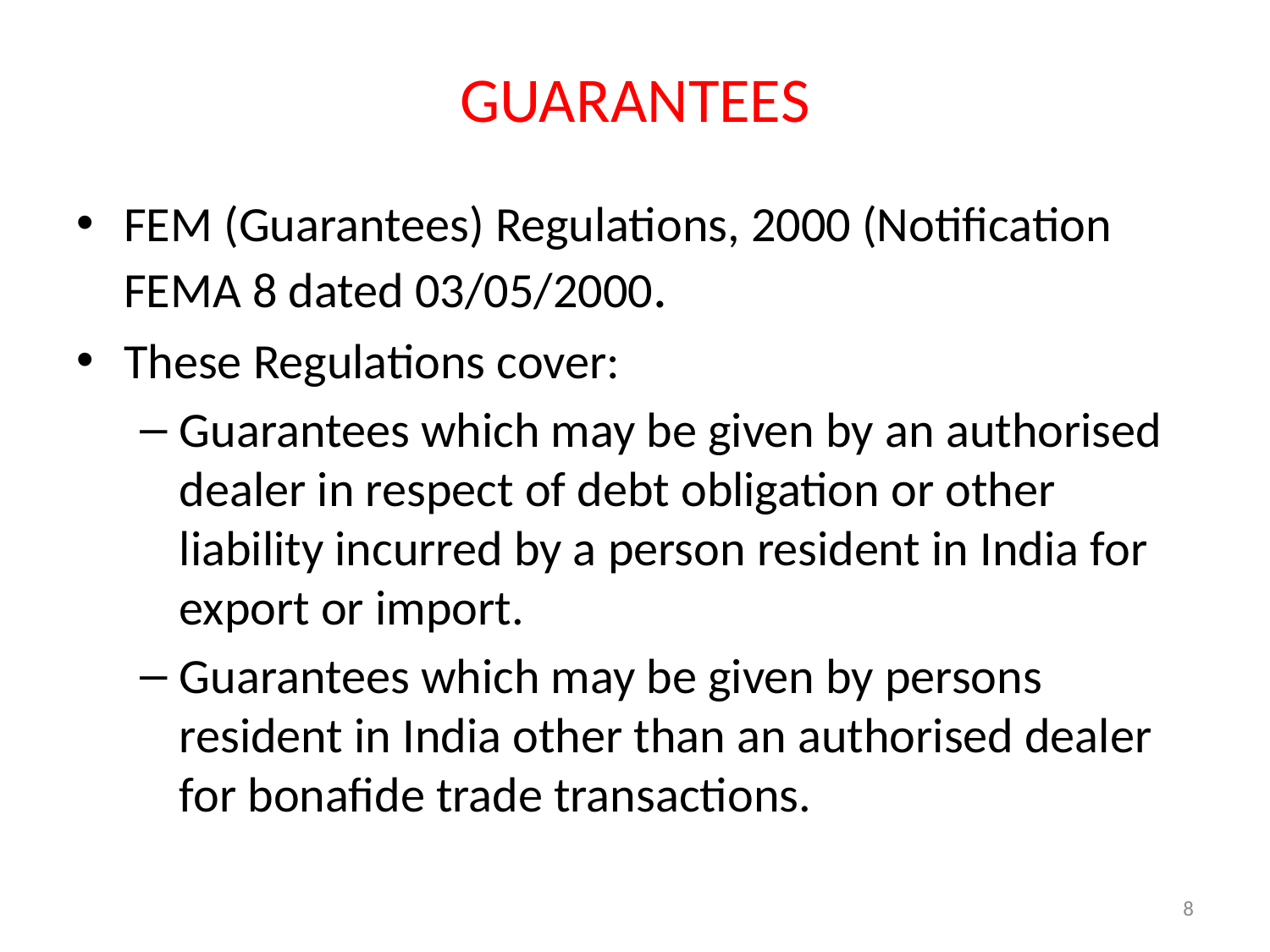

# GUARANTEES
FEM (Guarantees) Regulations, 2000 (Notification FEMA 8 dated 03/05/2000.
These Regulations cover:
Guarantees which may be given by an authorised dealer in respect of debt obligation or other liability incurred by a person resident in India for export or import.
Guarantees which may be given by persons resident in India other than an authorised dealer for bonafide trade transactions.
8